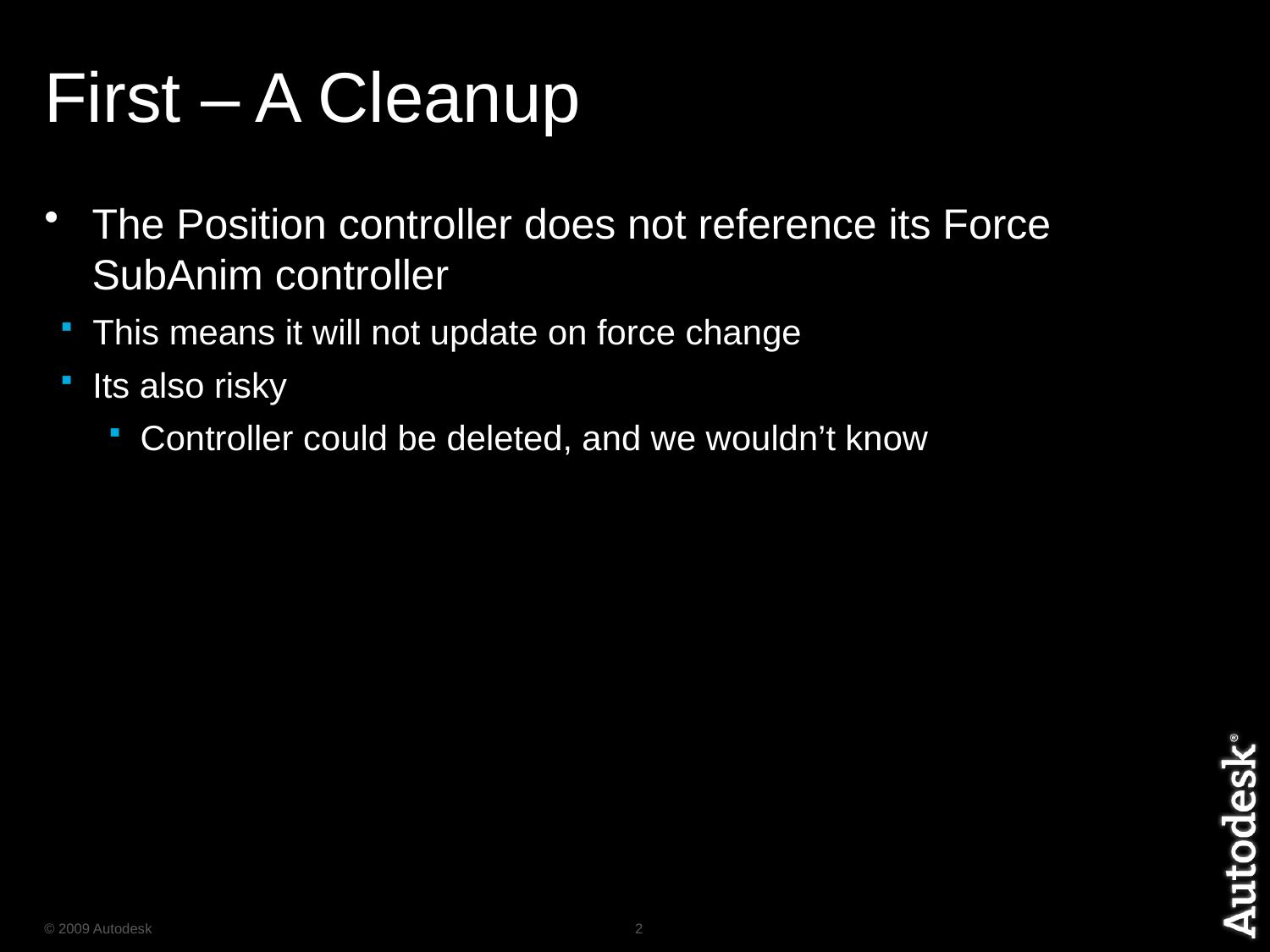

# First – A Cleanup
The Position controller does not reference its Force SubAnim controller
This means it will not update on force change
Its also risky
Controller could be deleted, and we wouldn’t know